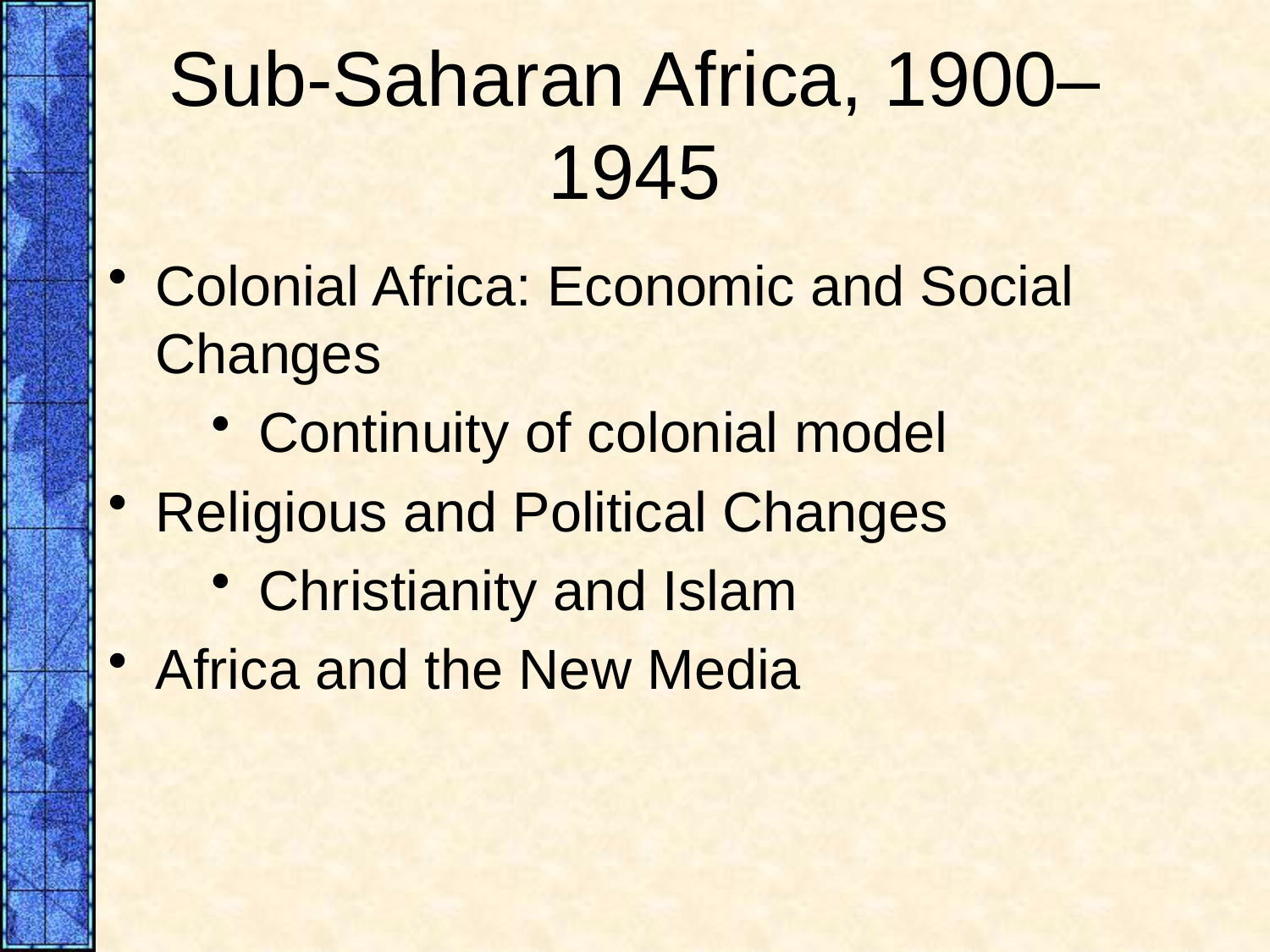

# Sub-Saharan Africa, 1900–1945
Colonial Africa: Economic and Social Changes
Continuity of colonial model
Religious and Political Changes
Christianity and Islam
Africa and the New Media